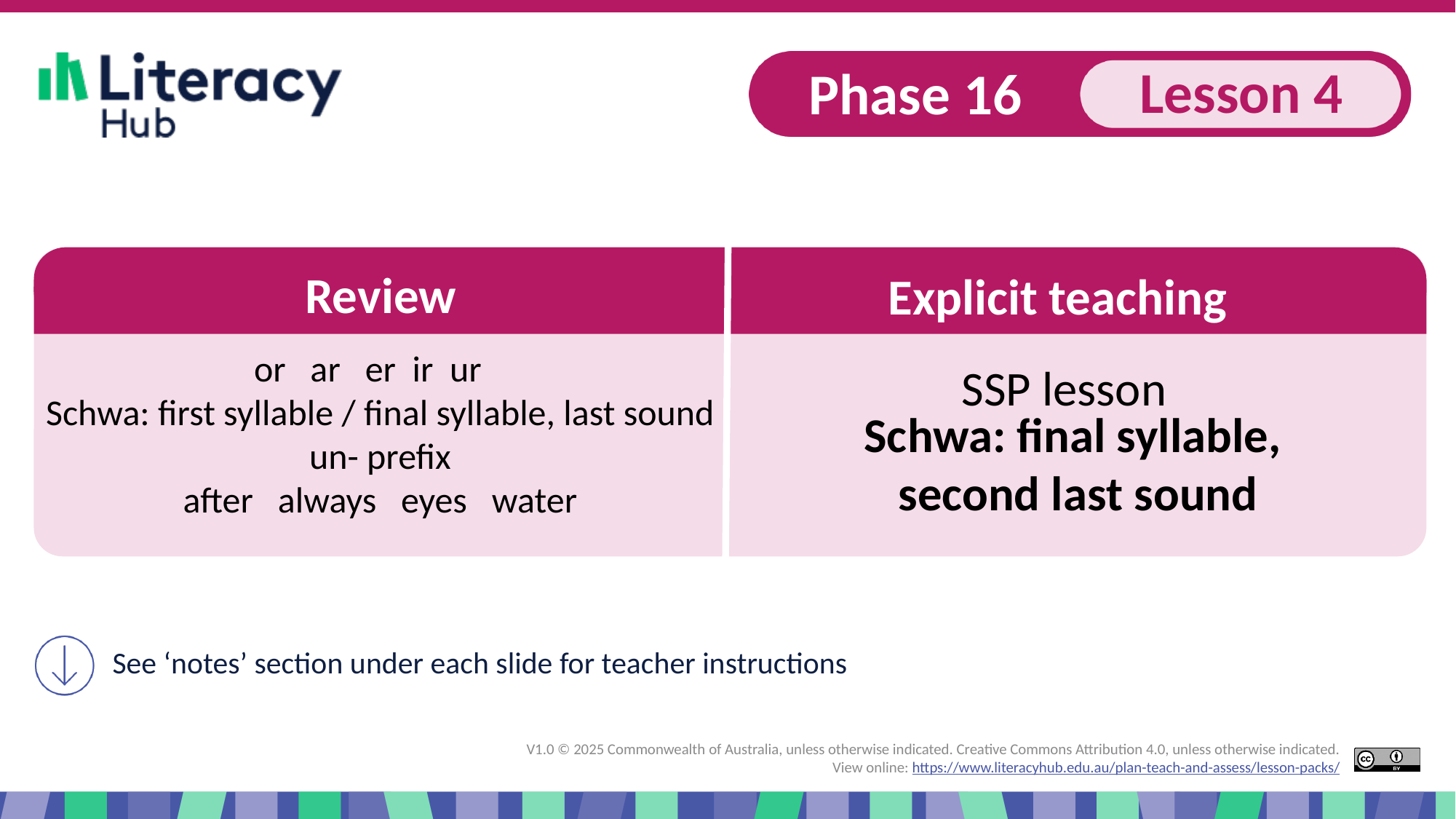

Slide 1 Explicit teaching Phase 16, lesson 4. Schwa: final syllable, second last sound
or   ar   er  ir  ur
Schwa: first syllable / final syllable, last sound
un- prefix
after   always   eyes   water
Schwa: final syllable,
second last sound